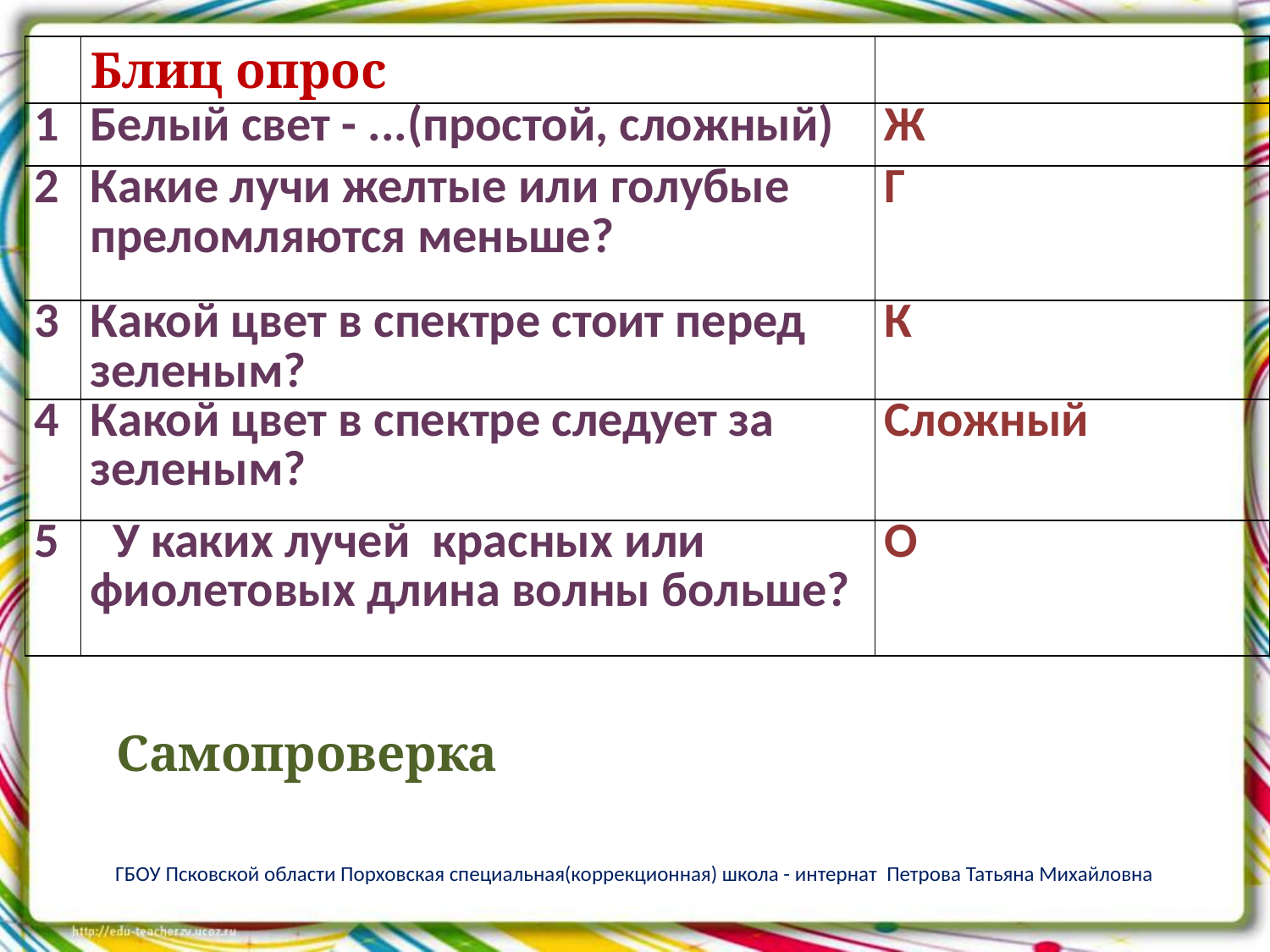

|  | Блиц опрос |  |
| --- | --- | --- |
| 1 | Белый свет - ...(простой, сложный) | Ж |
| 2 | Какие лучи желтые или голубые преломляются меньше? | Г |
| 3 | Какой цвет в спектре стоит перед зеленым? | К |
| 4 | Какой цвет в спектре следует за зеленым? | Сложный |
| 5 | У каких лучей красных или фиолетовых длина волны больше? | О |
Самопроверка
ГБОУ Псковской области Порховская специальная(коррекционная) школа - интернат  Петрова Татьяна Михайловна